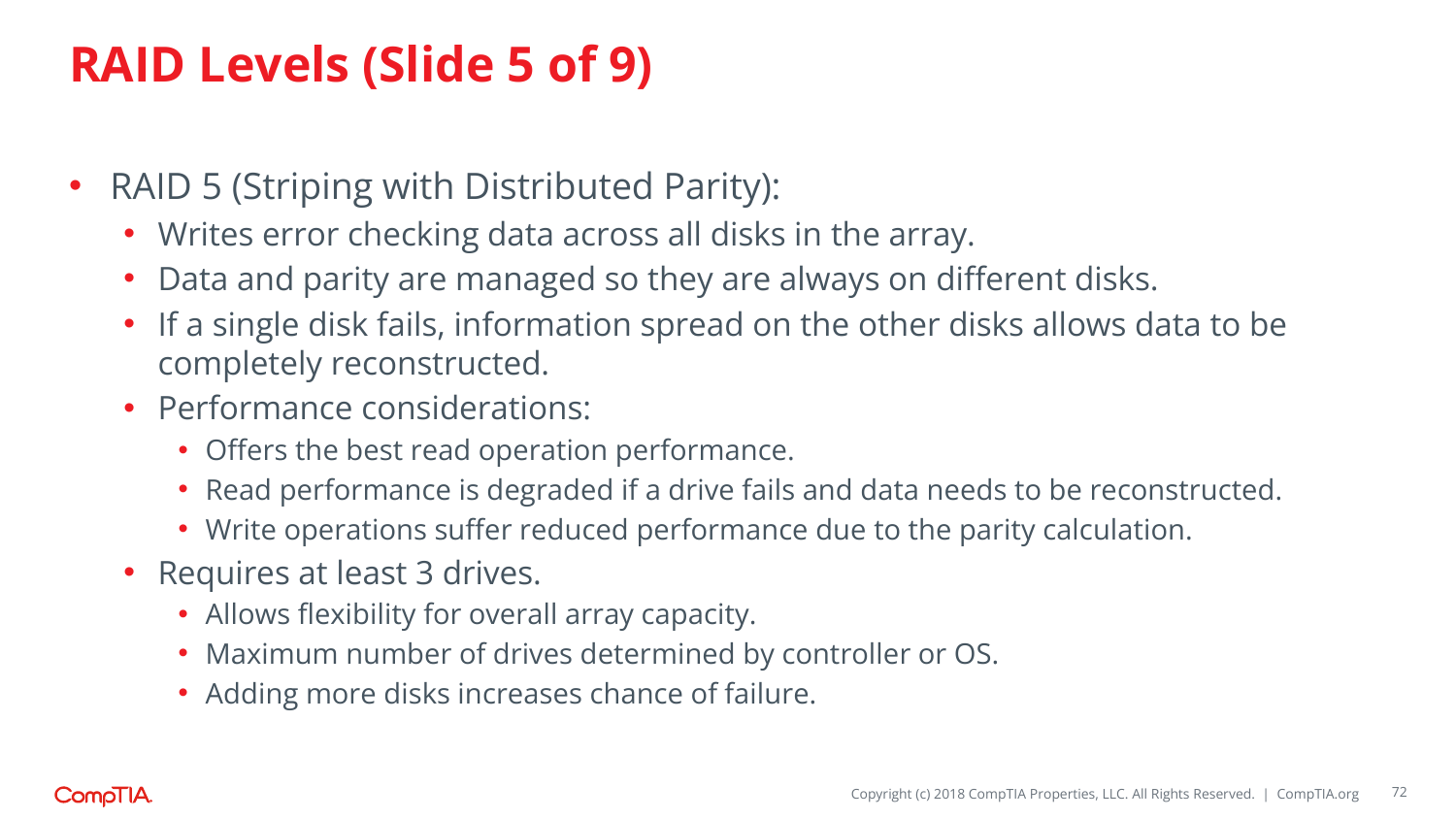

# RAID Levels (Slide 5 of 9)
RAID 5 (Striping with Distributed Parity):
Writes error checking data across all disks in the array.
Data and parity are managed so they are always on different disks.
If a single disk fails, information spread on the other disks allows data to be completely reconstructed.
Performance considerations:
Offers the best read operation performance.
Read performance is degraded if a drive fails and data needs to be reconstructed.
Write operations suffer reduced performance due to the parity calculation.
Requires at least 3 drives.
Allows flexibility for overall array capacity.
Maximum number of drives determined by controller or OS.
Adding more disks increases chance of failure.
72